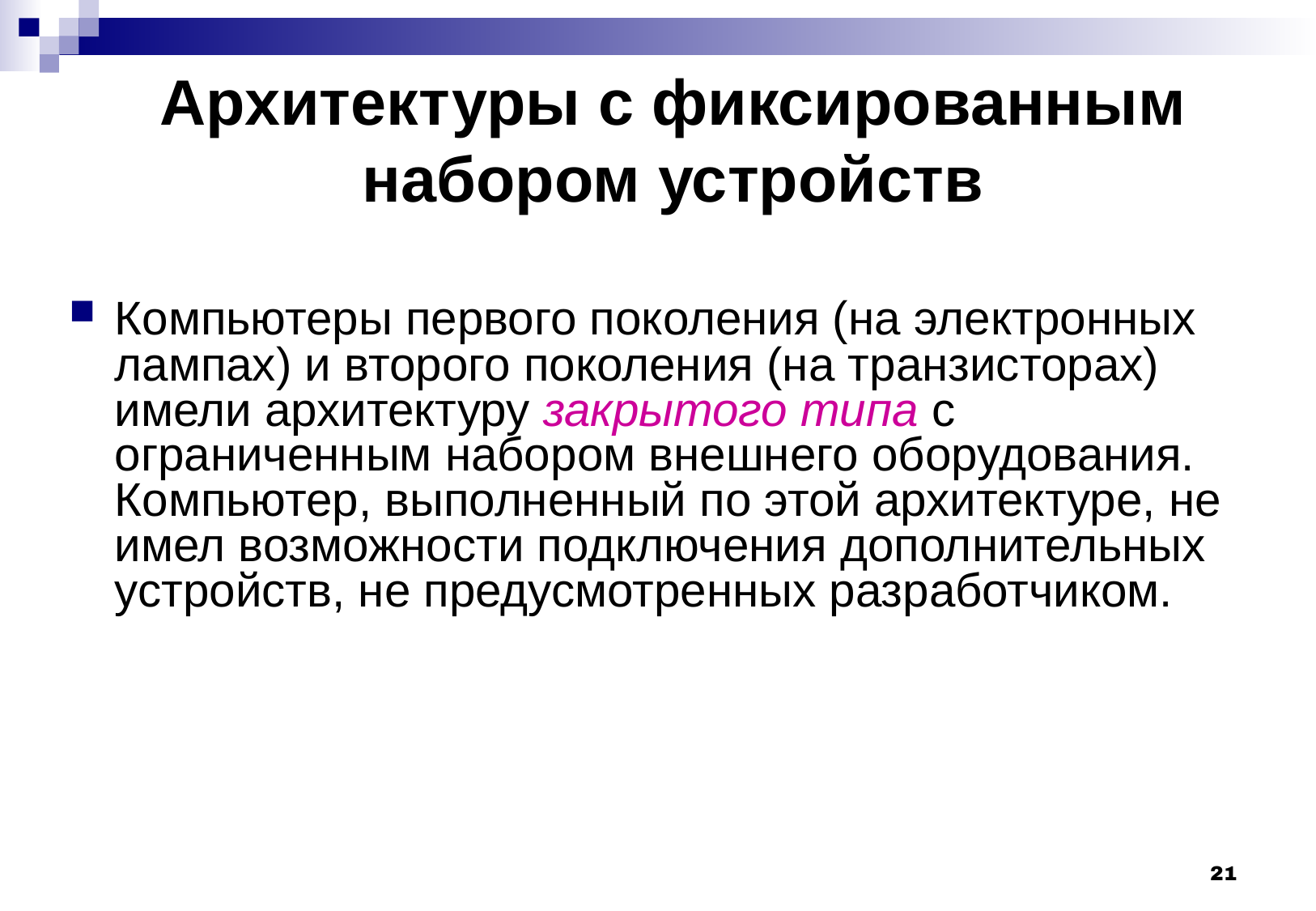

# Архитектуры с фиксированным набором устройств
Компьютеры первого поколения (на электронных лампах) и второго поколения (на транзисторах) имели архитектуру закрытого типа с ограниченным набором внешнего оборудования. Компьютер, выполненный по этой архитектуре, не имел возможности подключения дополнительных устройств, не предусмотренных разработчиком.

21